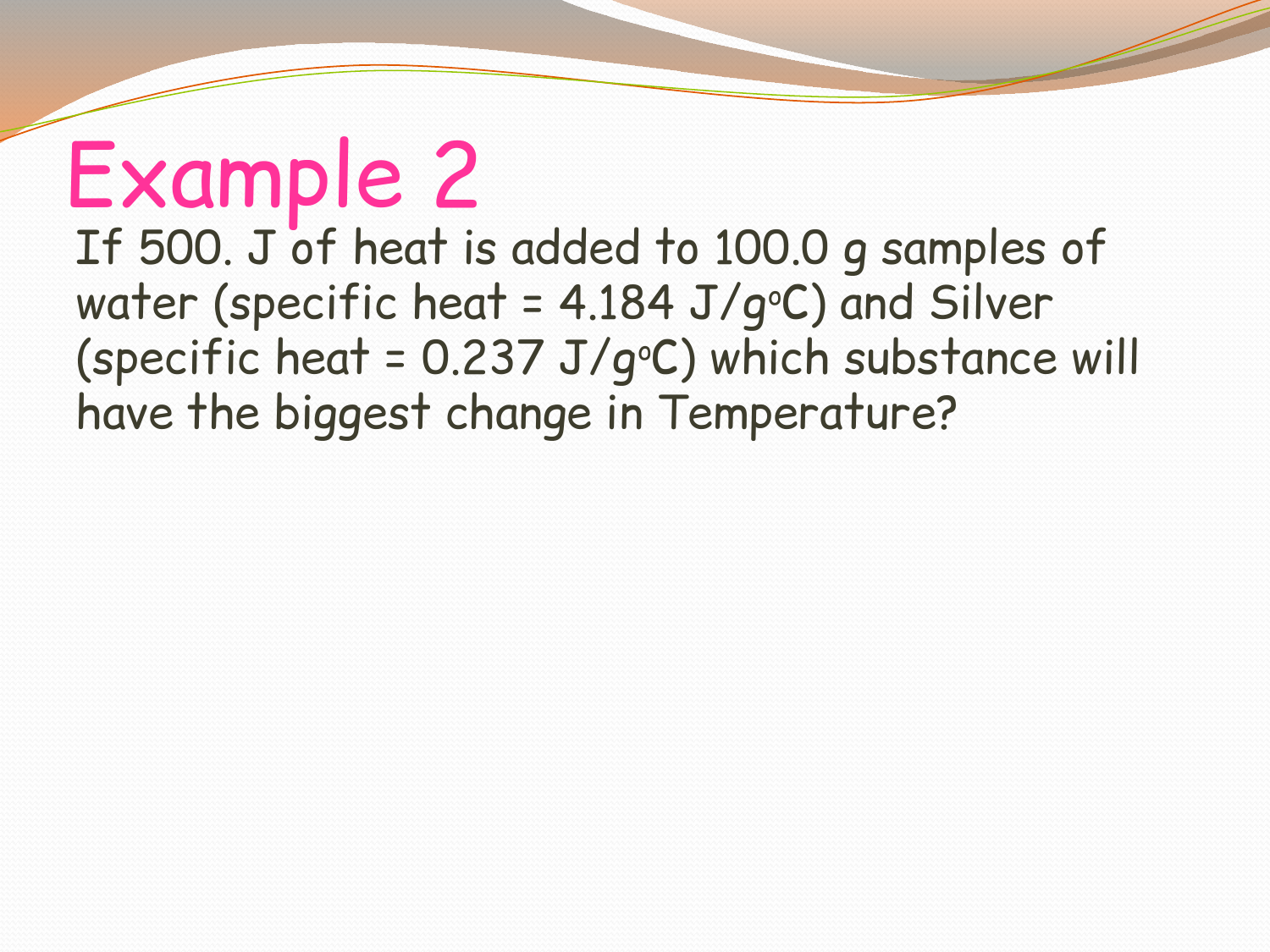

# Example 2
If 500. J of heat is added to 100.0 g samples of water (specific heat = 4.184 J/goC) and Silver (specific heat = 0.237 J/goC) which substance will have the biggest change in Temperature?